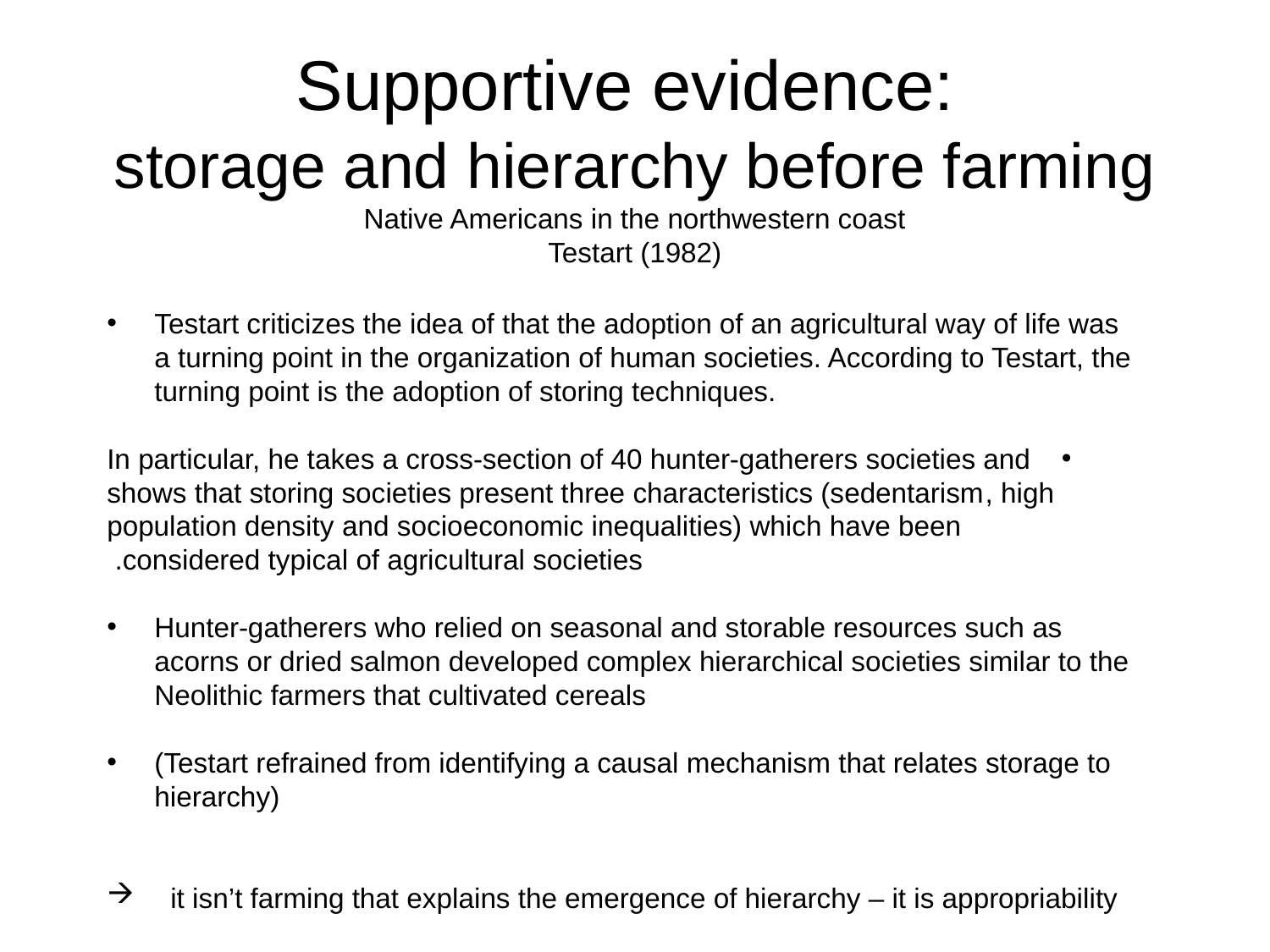

# Supportive evidence: storage and hierarchy before farming Native Americans in the northwestern coast Testart (1982)

Testart criticizes the idea of that the adoption of an agricultural way of life was a turning point in the organization of human societies. According to Testart, the turning point is the adoption of storing techniques.

In particular, he takes a cross-section of 40 hunter-gatherers societies and shows that storing societies present three characteristics (sedentarism, high population density and socioeconomic inequalities) which have been considered typical of agricultural societies.

Hunter-gatherers who relied on seasonal and storable resources such as acorns or dried salmon developed complex hierarchical societies similar to the Neolithic farmers that cultivated cereals

(Testart refrained from identifying a causal mechanism that relates storage to hierarchy)

it isn’t farming that explains the emergence of hierarchy – it is appropriability